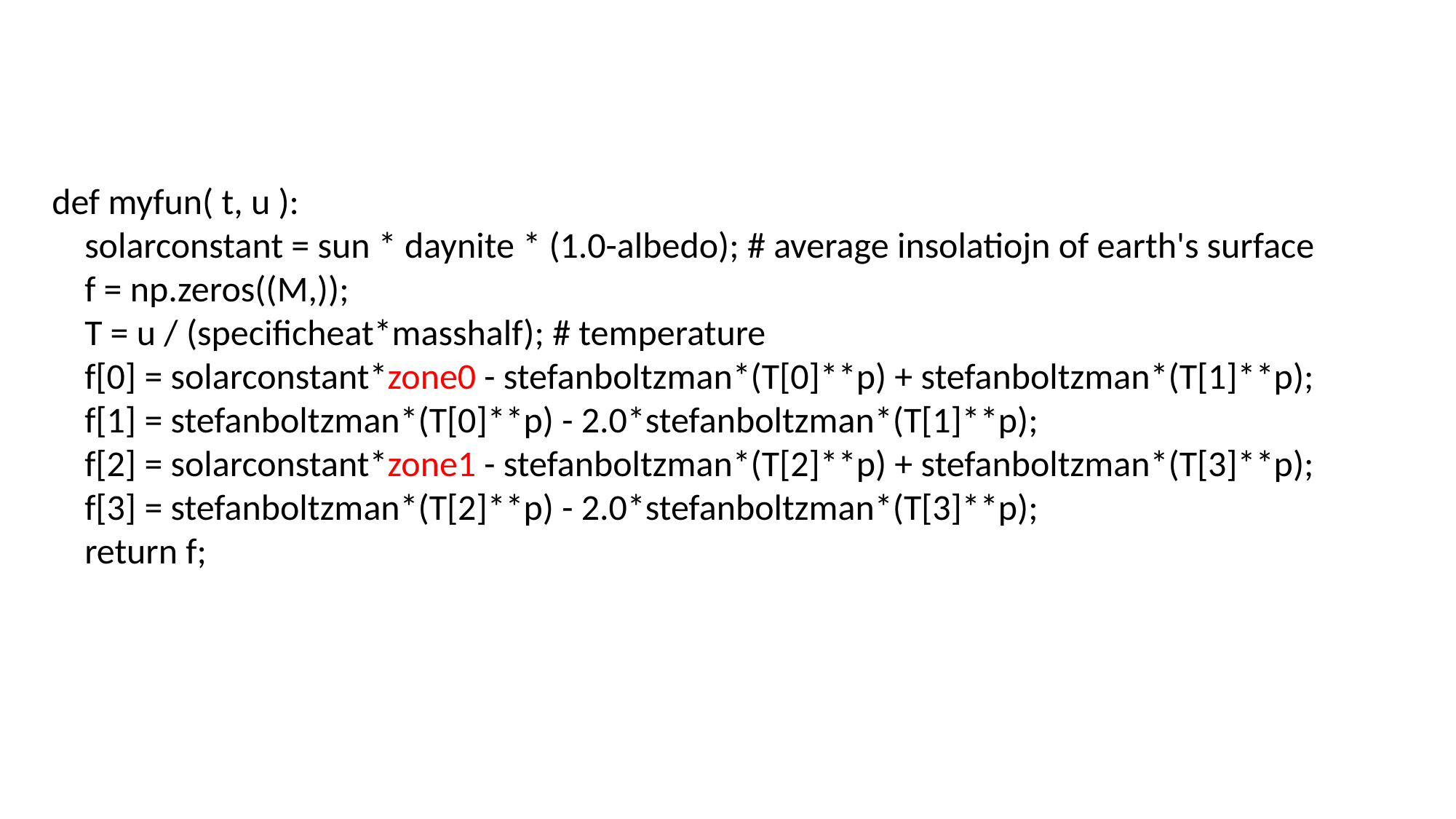

def myfun( t, u ):
    solarconstant = sun * daynite * (1.0-albedo); # average insolatiojn of earth's surface
    f = np.zeros((M,));
    T = u / (specificheat*masshalf); # temperature
    f[0] = solarconstant*zone0 - stefanboltzman*(T[0]**p) + stefanboltzman*(T[1]**p);
    f[1] = stefanboltzman*(T[0]**p) - 2.0*stefanboltzman*(T[1]**p);
    f[2] = solarconstant*zone1 - stefanboltzman*(T[2]**p) + stefanboltzman*(T[3]**p);
    f[3] = stefanboltzman*(T[2]**p) - 2.0*stefanboltzman*(T[3]**p);
    return f;